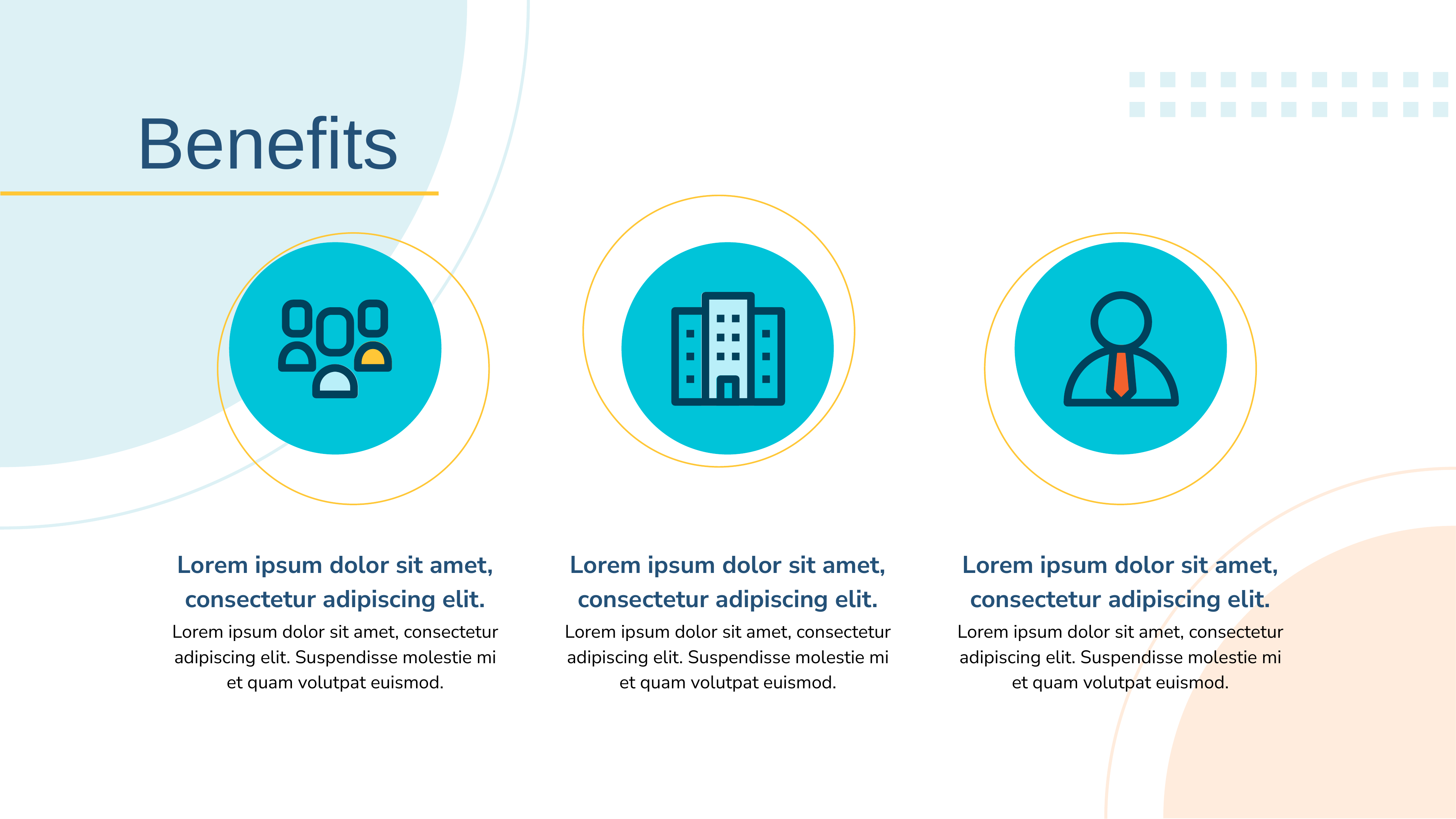

Benefits

Lorem ipsum dolor sit amet, consectetur adipiscing elit.
Lorem ipsum dolor sit amet, consectetur adipiscing elit.
Lorem ipsum dolor sit amet, consectetur adipiscing elit.
Lorem ipsum dolor sit amet, consectetur adipiscing elit. Suspendisse molestie mi et quam volutpat euismod.
Lorem ipsum dolor sit amet, consectetur adipiscing elit. Suspendisse molestie mi et quam volutpat euismod.
Lorem ipsum dolor sit amet, consectetur adipiscing elit. Suspendisse molestie mi et quam volutpat euismod.